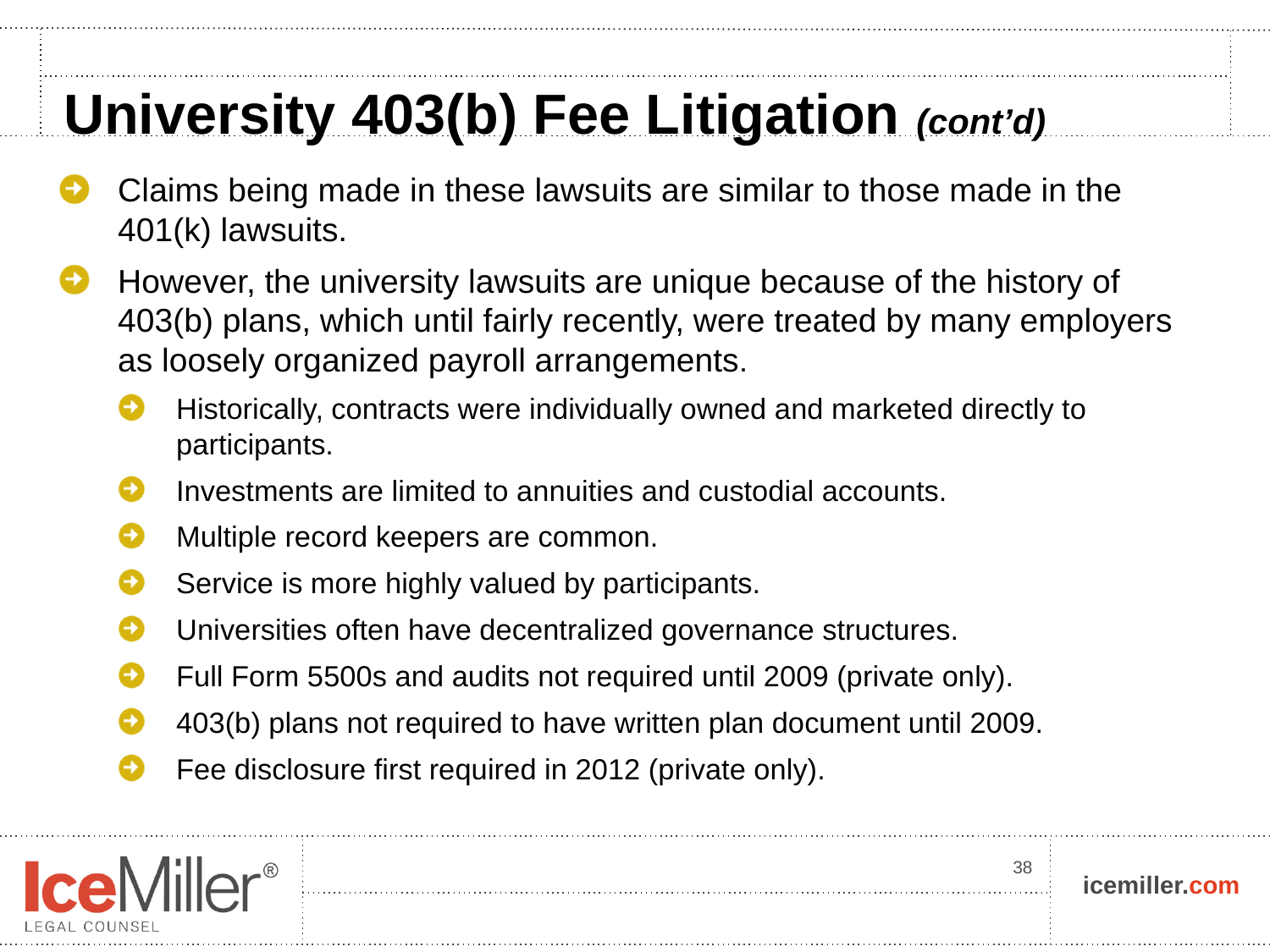

# University 403(b) Fee Litigation (cont’d)
Claims being made in these lawsuits are similar to those made in the 401(k) lawsuits.
However, the university lawsuits are unique because of the history of 403(b) plans, which until fairly recently, were treated by many employers as loosely organized payroll arrangements.
Historically, contracts were individually owned and marketed directly to participants.
Investments are limited to annuities and custodial accounts.
Multiple record keepers are common.
Service is more highly valued by participants.
Universities often have decentralized governance structures.
Full Form 5500s and audits not required until 2009 (private only).
403(b) plans not required to have written plan document until 2009.
Fee disclosure first required in 2012 (private only).
38